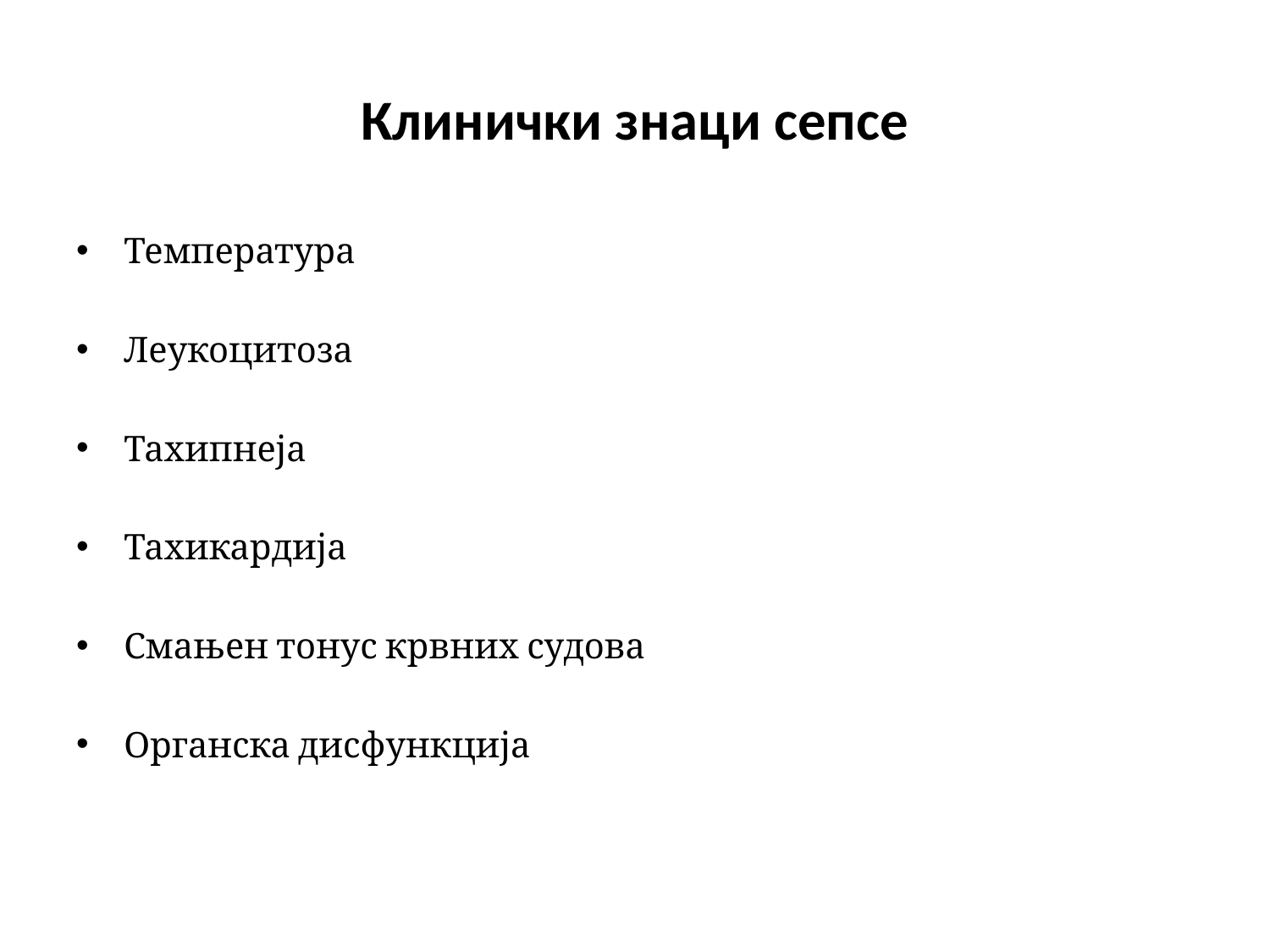

# Клинички знаци сепсе
Температура

Леукоцитоза

Тахипнеја

Тахикардија

Смањен тонус крвних судова

Органска дисфункција